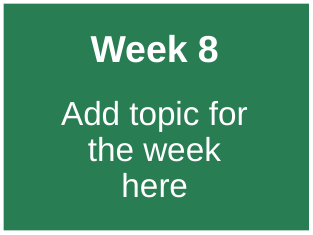

Week 8
Add topic for the week
here